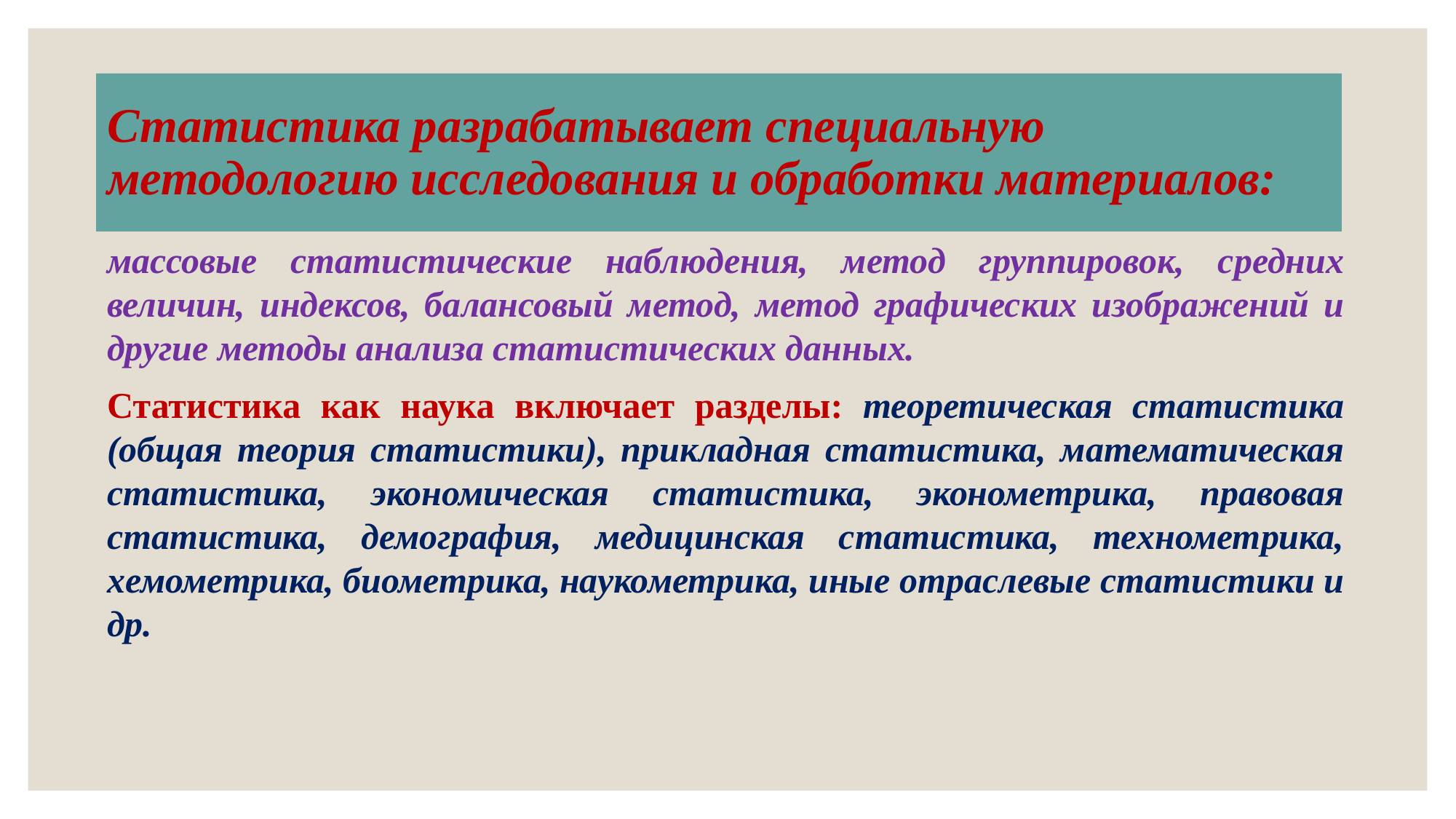

# Статистика разрабатывает специальную методологию исследования и обработки материалов:
массовые статистические наблюдения, метод группировок, средних величин, индексов, балансовый метод, метод графических изображений и другие методы анализа статистических данных.
Статистика как наука включает разделы: теоретическая статистика (общая теория статистики), прикладная статистика, математическая статистика, экономическая статистика, эконометрика, правовая статистика, демография, медицинская статистика, технометрика, хемометрика, биометрика, наукометрика, иные отраслевые статистики и др.